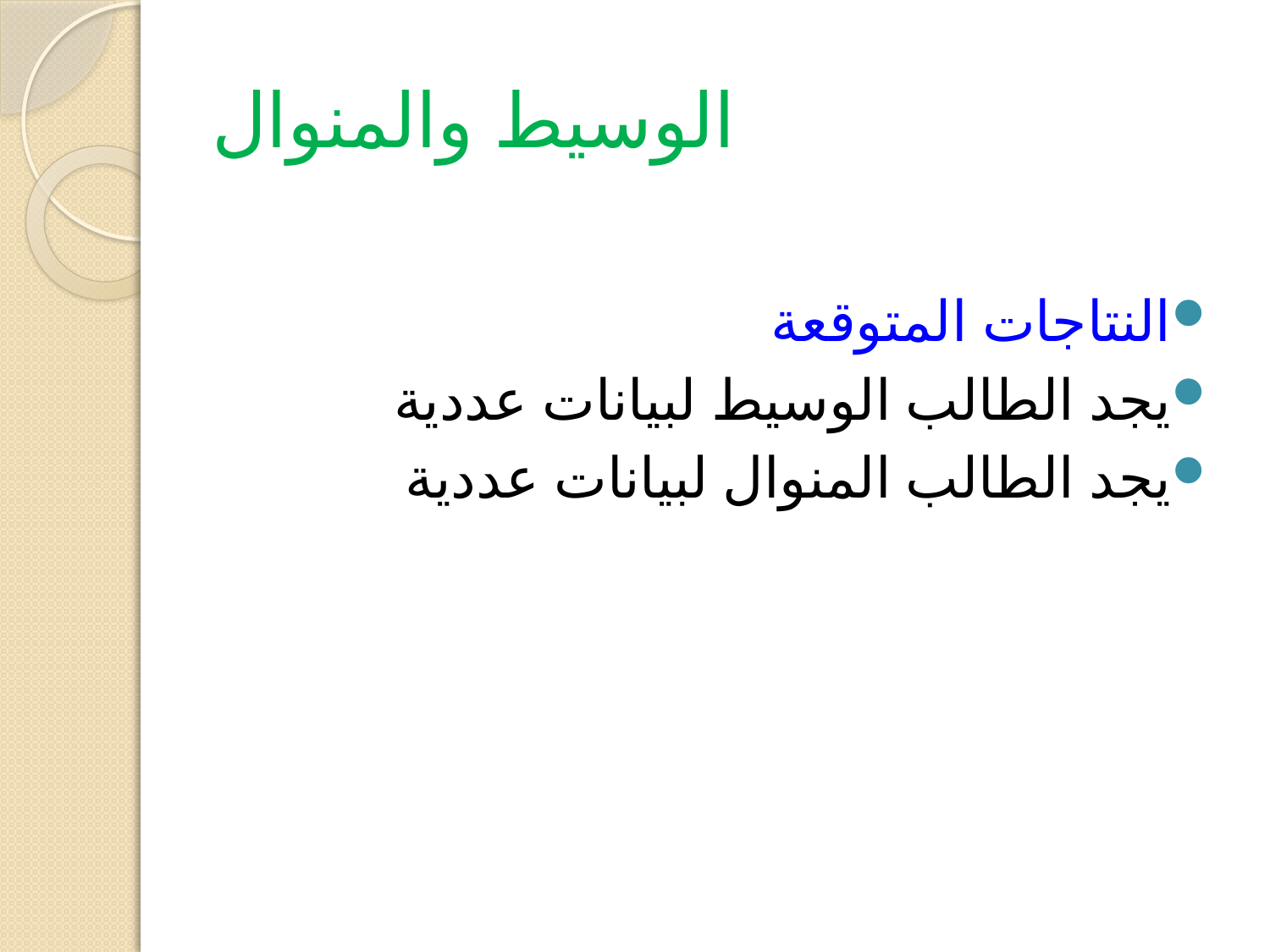

# الوسيط والمنوال

النتاجات المتوقعة
يجد الطالب الوسيط لبيانات عددية
يجد الطالب المنوال لبيانات عددية